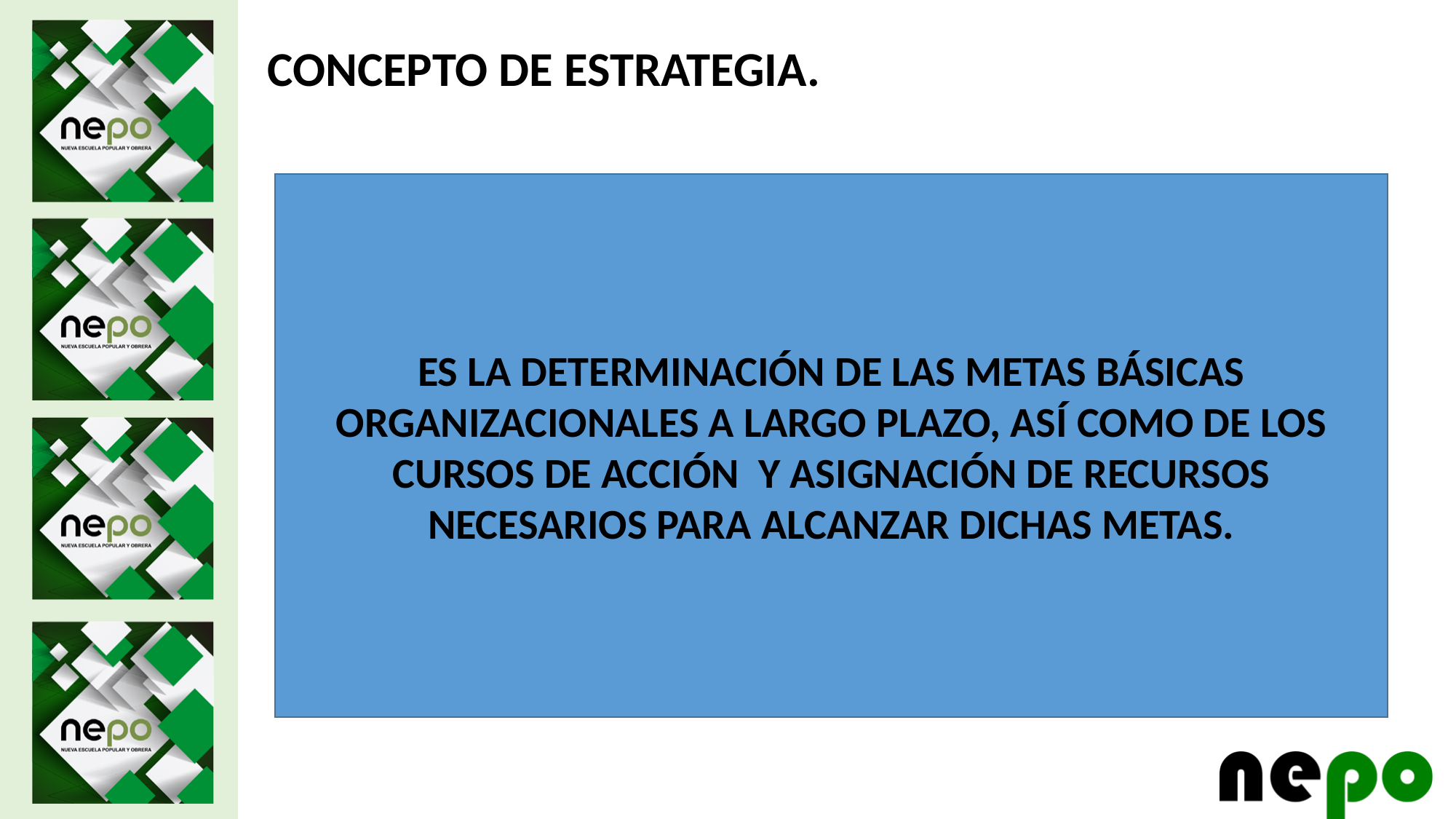

CONCEPTO DE ESTRATEGIA.
ES LA DETERMINACIÓN DE LAS METAS BÁSICAS ORGANIZACIONALES A LARGO PLAZO, ASÍ COMO DE LOS CURSOS DE ACCIÓN  Y ASIGNACIÓN DE RECURSOS NECESARIOS PARA ALCANZAR DICHAS METAS.